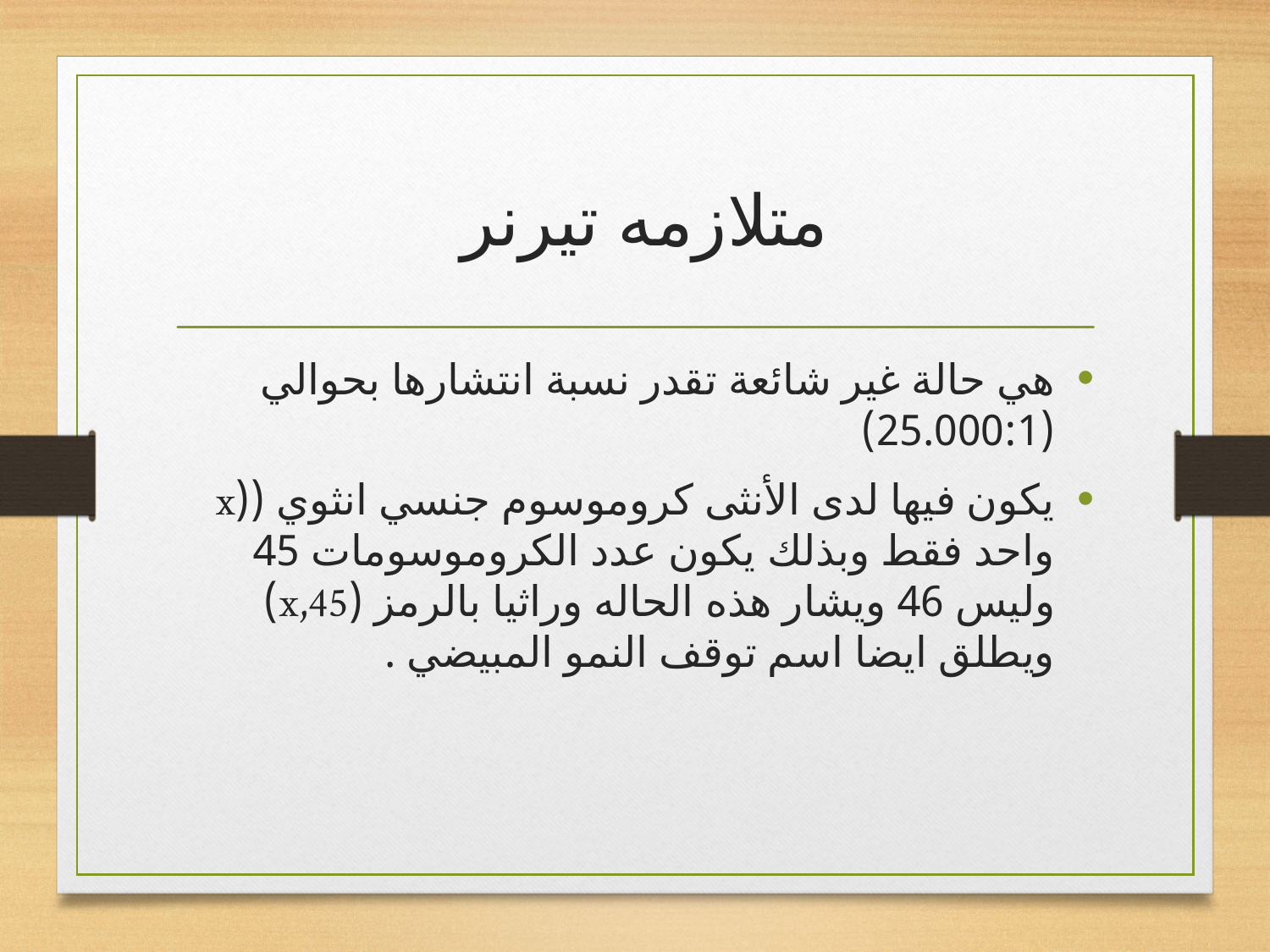

# متلازمه تيرنر
هي حالة غير شائعة تقدر نسبة انتشارها بحوالي (25.000:1)
يكون فيها لدى الأنثى كروموسوم جنسي انثوي ((x واحد فقط وبذلك يكون عدد الكروموسومات 45 وليس 46 ويشار هذه الحاله وراثيا بالرمز (x,45) ويطلق ايضا اسم توقف النمو المبيضي .